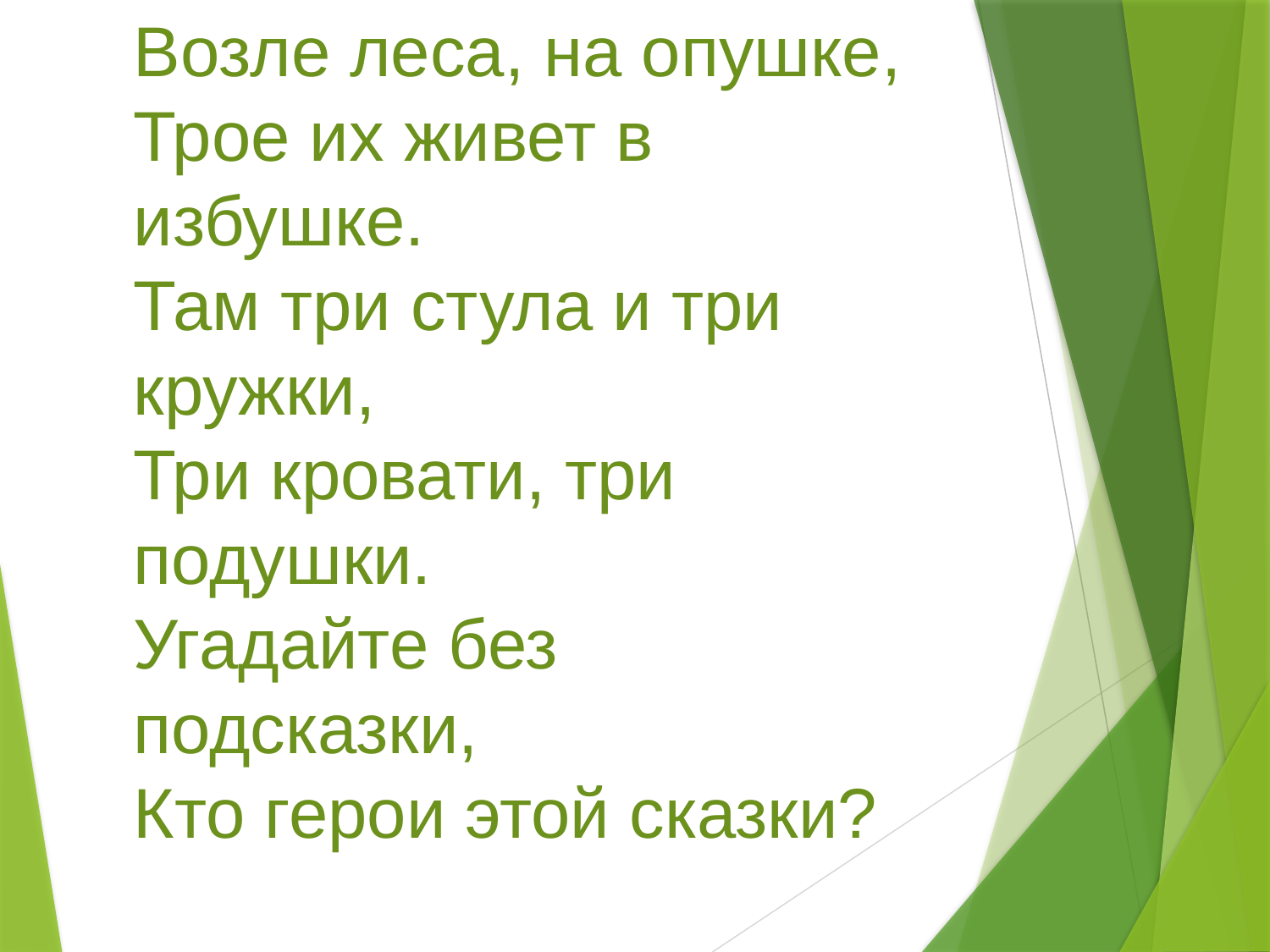

Возле леса, на опушке,
Трое их живет в избушке.
Там три стула и три кружки,
Три кровати, три подушки.
Угадайте без подсказки,
Кто герои этой сказки?